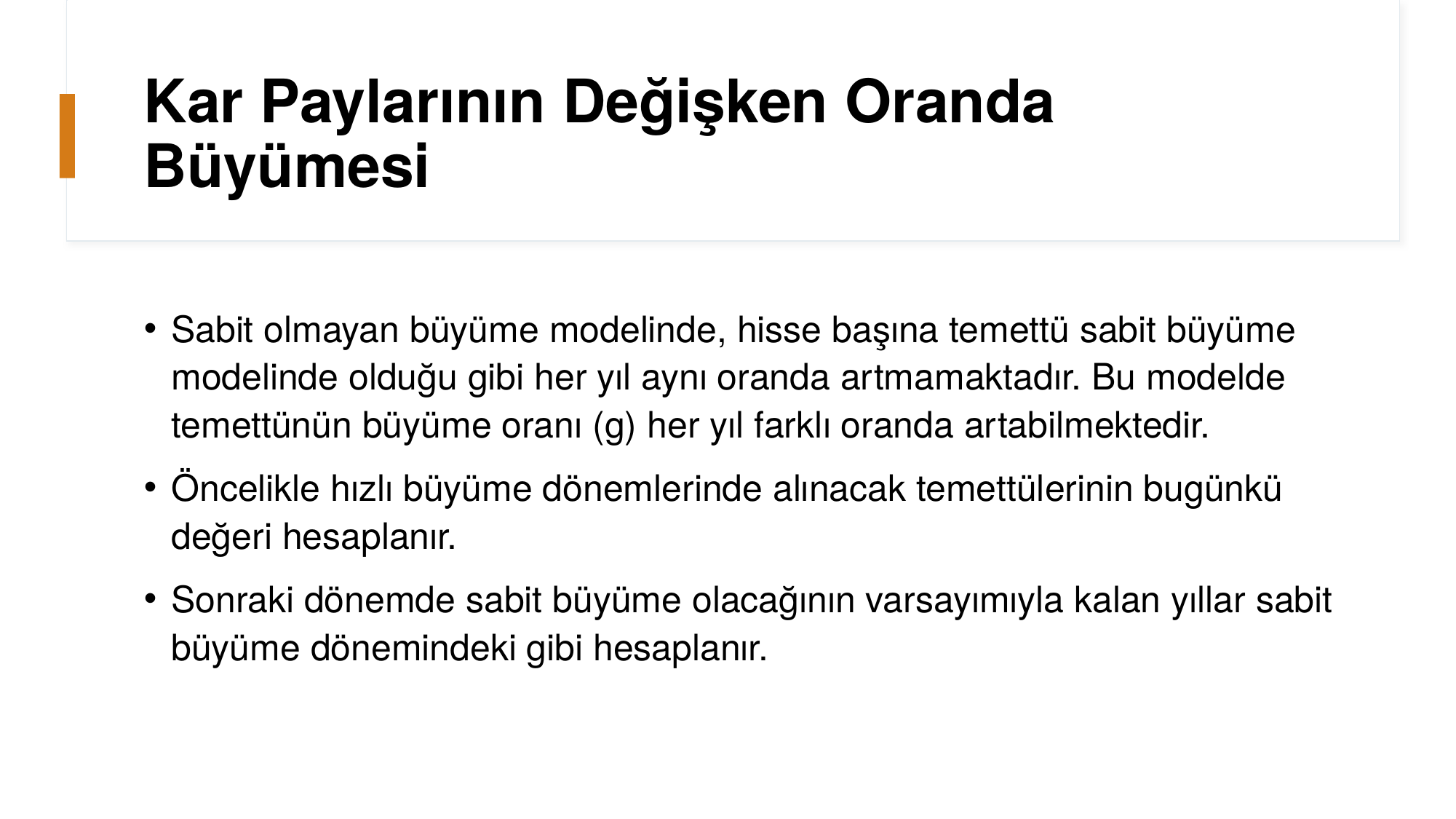

# Kar Paylarının Değişken Oranda Büyümesi
Sabit olmayan büyüme modelinde, hisse başına temettü sabit büyüme modelinde olduğu gibi her yıl aynı oranda artmamaktadır. Bu modelde temettünün büyüme oranı (g) her yıl farklı oranda artabilmektedir.
Öncelikle hızlı büyüme dönemlerinde alınacak temettülerinin bugünkü değeri hesaplanır.
Sonraki dönemde sabit büyüme olacağının varsayımıyla kalan yıllar sabit büyüme dönemindeki gibi hesaplanır.